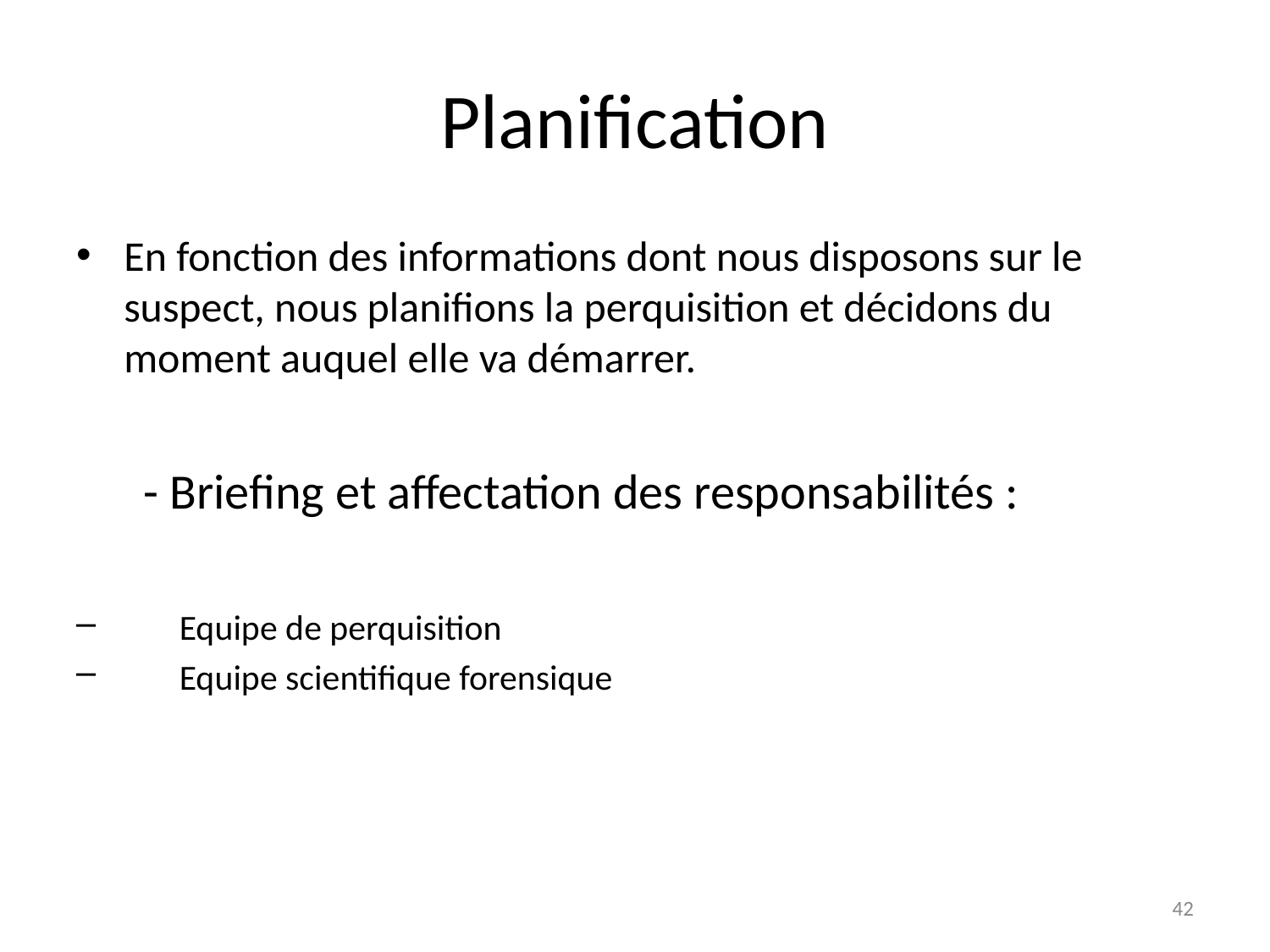

# Planification
En fonction des informations dont nous disposons sur le suspect, nous planifions la perquisition et décidons du moment auquel elle va démarrer.

      - Briefing et affectation des responsabilités :

Equipe de perquisition
Equipe scientifique forensique

42